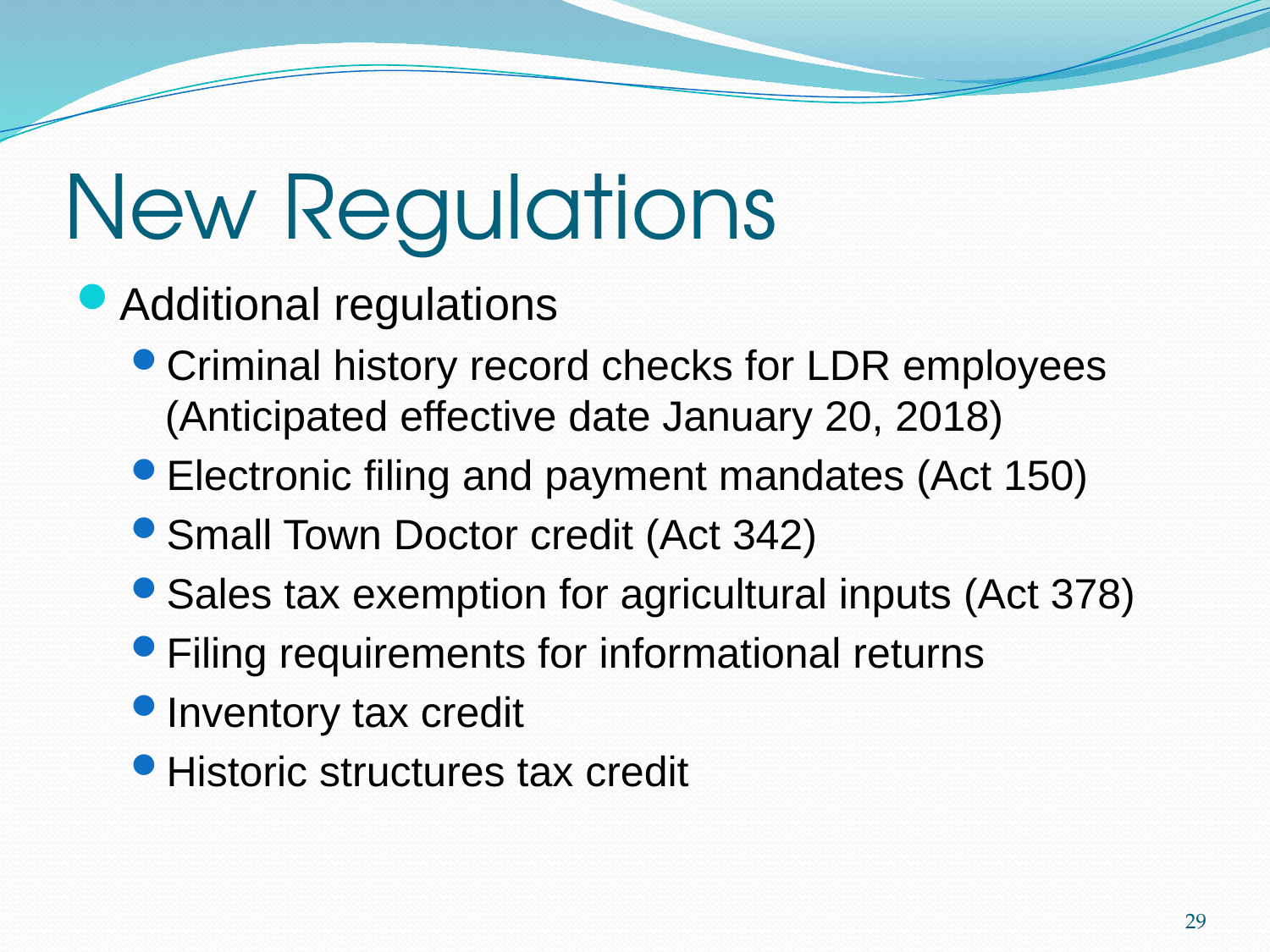

# New Regulations
Additional regulations
Criminal history record checks for LDR employees (Anticipated effective date January 20, 2018)
Electronic filing and payment mandates (Act 150)
Small Town Doctor credit (Act 342)
Sales tax exemption for agricultural inputs (Act 378)
Filing requirements for informational returns
Inventory tax credit
Historic structures tax credit

29